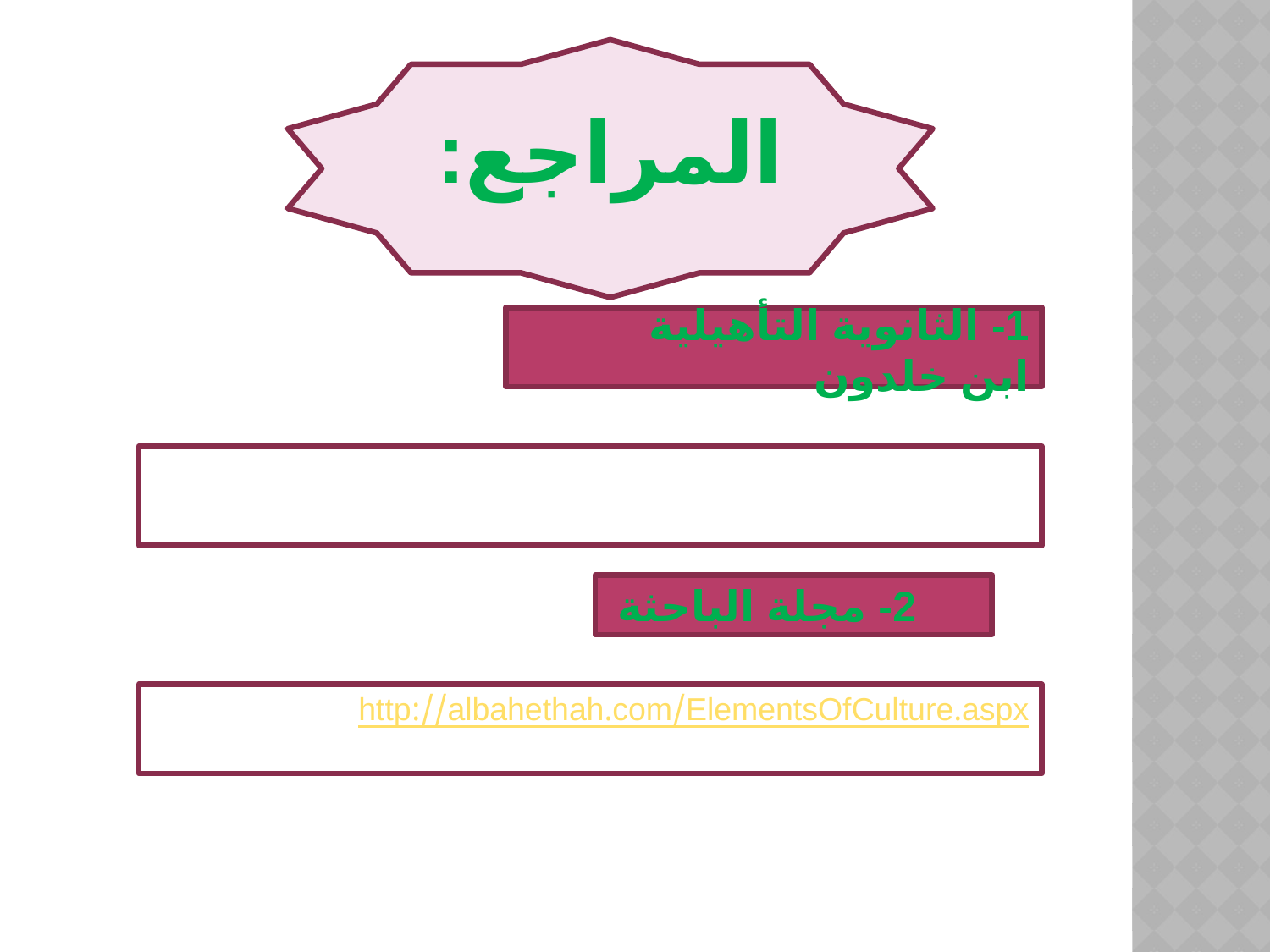

المراجع:

1- الثانوية التأهيلية ابن خلدون
http://lyckhaldou.mountadactif.com/t281-topic
2- مجلة الباحثة
http://albahethah.com/ElementsOfCulture.aspx